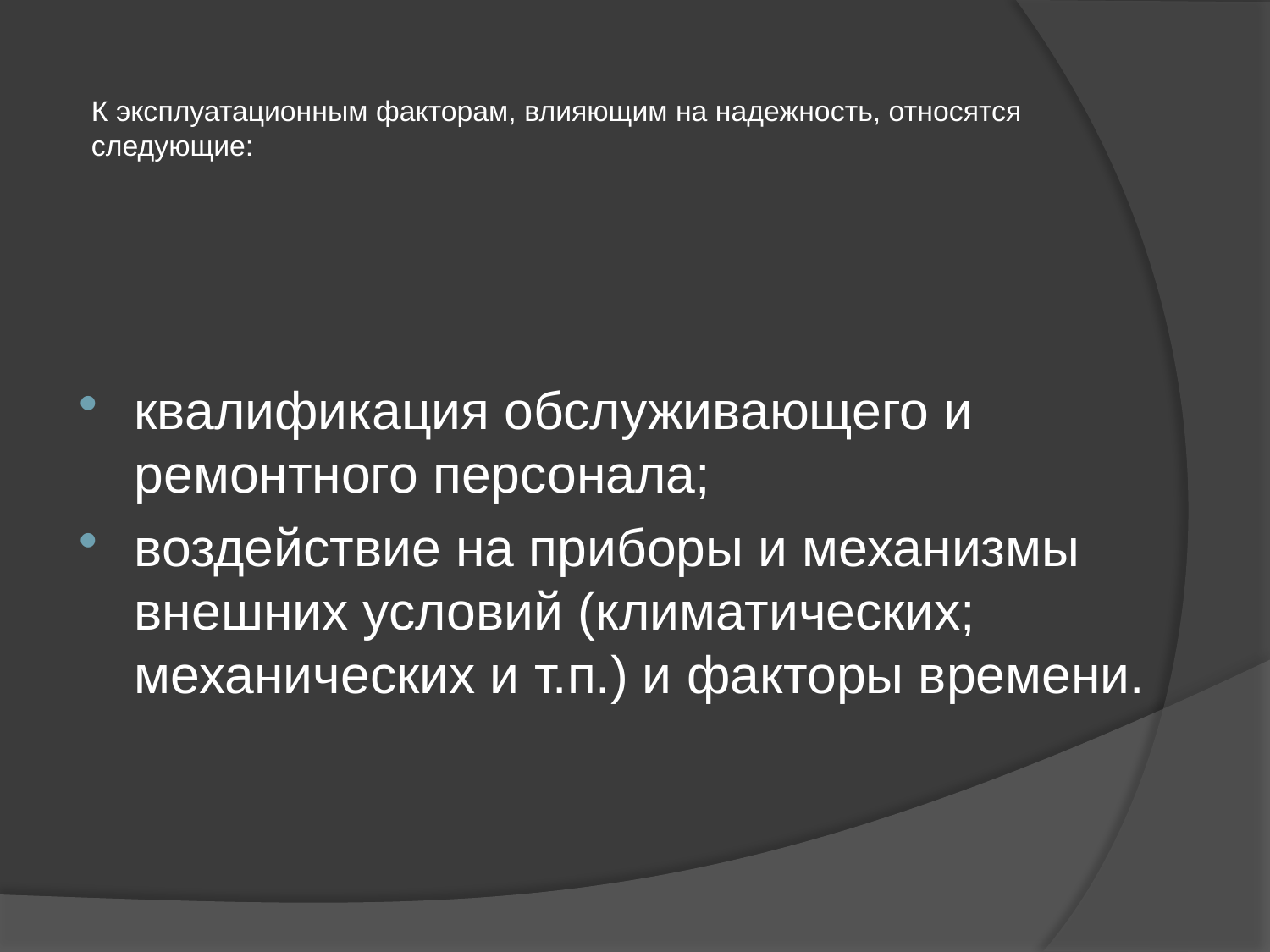

# К эксплуатационным факторам, влияющим на надежность, относятся следующие:

квалификация обслуживающего и ремонтного персонала;
воздействие на приборы и механизмы внешних условий (климатических; механических и т.п.) и факторы времени.